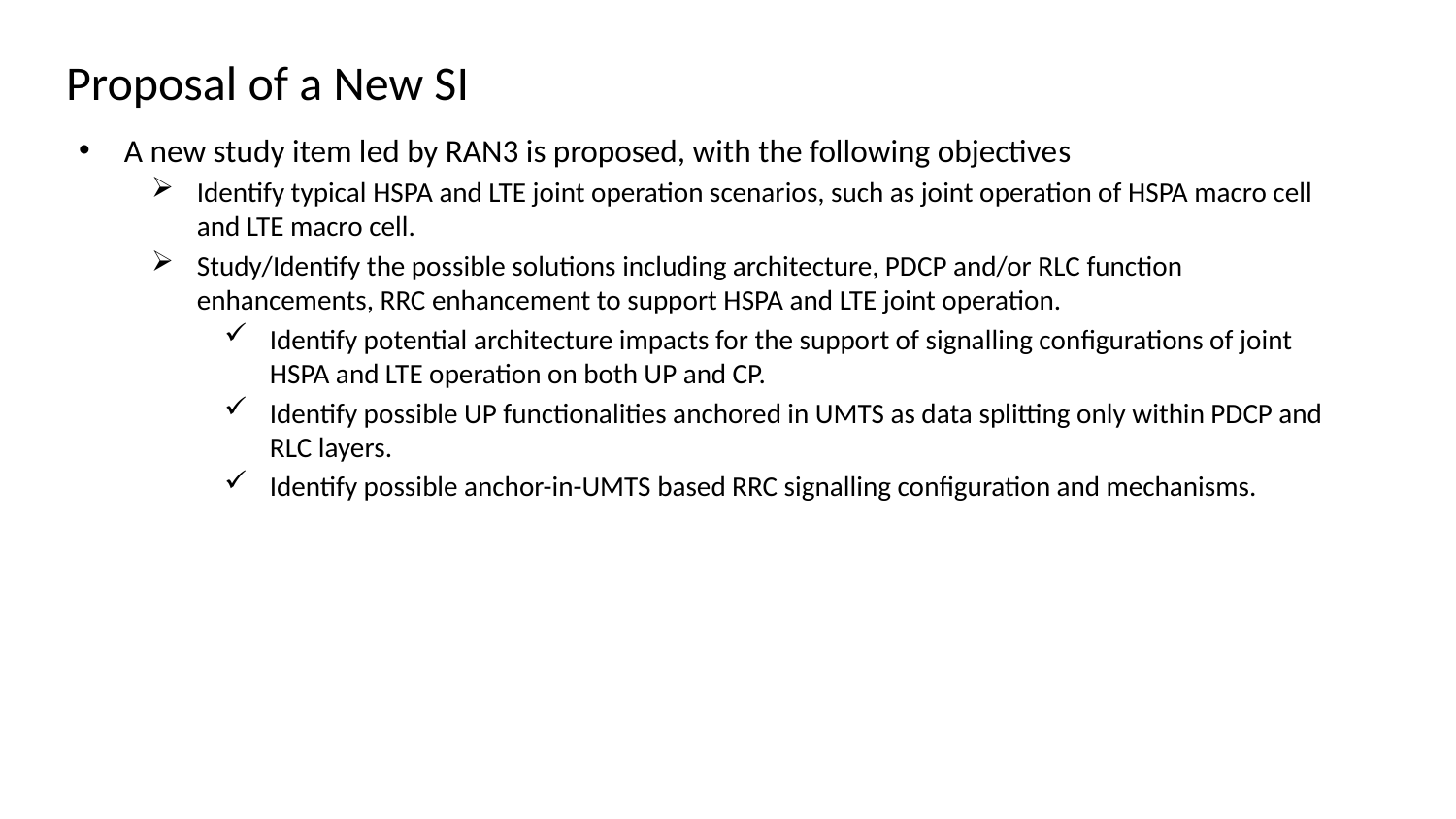

# Proposal of a New SI
A new study item led by RAN3 is proposed, with the following objectives
Identify typical HSPA and LTE joint operation scenarios, such as joint operation of HSPA macro cell and LTE macro cell.
Study/Identify the possible solutions including architecture, PDCP and/or RLC function enhancements, RRC enhancement to support HSPA and LTE joint operation.
Identify potential architecture impacts for the support of signalling configurations of joint HSPA and LTE operation on both UP and CP.
Identify possible UP functionalities anchored in UMTS as data splitting only within PDCP and RLC layers.
Identify possible anchor-in-UMTS based RRC signalling configuration and mechanisms.